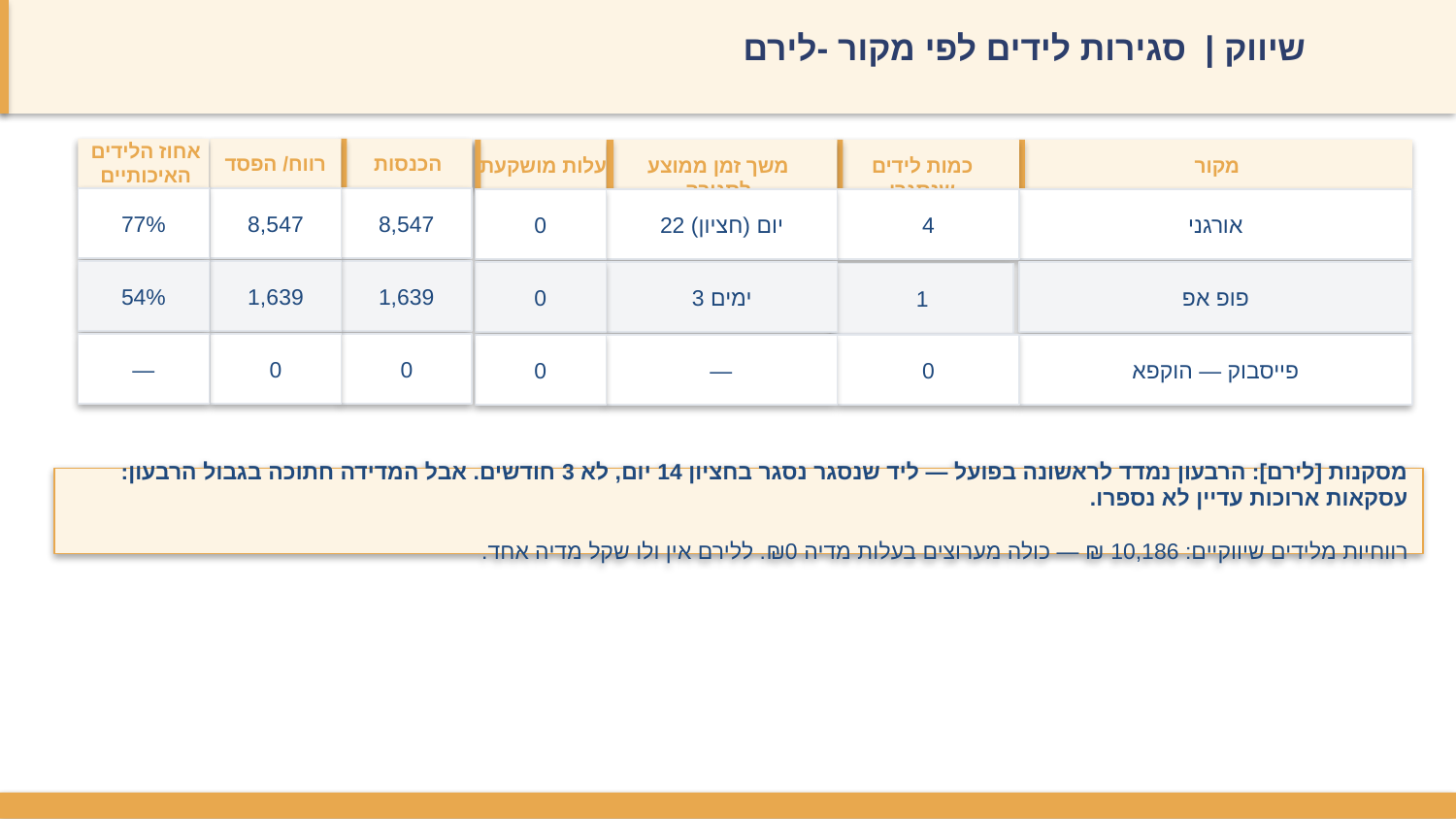

שיווק |  סגירות לידים לפי מקור -לירם
אחוז הלידים האיכותיים

רווח/ הפסד

הכנסות
משך זמן ממוצע לסגירה
כמות לידים שנסגרו
מקור
עלות מושקעת
77%
8,547
8,547
0
22 יום (חציון)
4
אורגני
54%
1,639
1,639
0
3 ימים
פופ אפ
1
—
0
0
0
—
0
פייסבוק — הוקפא
מסקנות [לירם]: הרבעון נמדד לראשונה בפועל — ליד שנסגר נסגר בחציון 14 יום, לא 3 חודשים. אבל המדידה חתוכה בגבול הרבעון: עסקאות ארוכות עדיין לא נספרו.
רווחיות מלידים שיווקיים: 10,186 ₪ — כולה מערוצים בעלות מדיה ₪0. ללירם אין ולו שקל מדיה אחד.